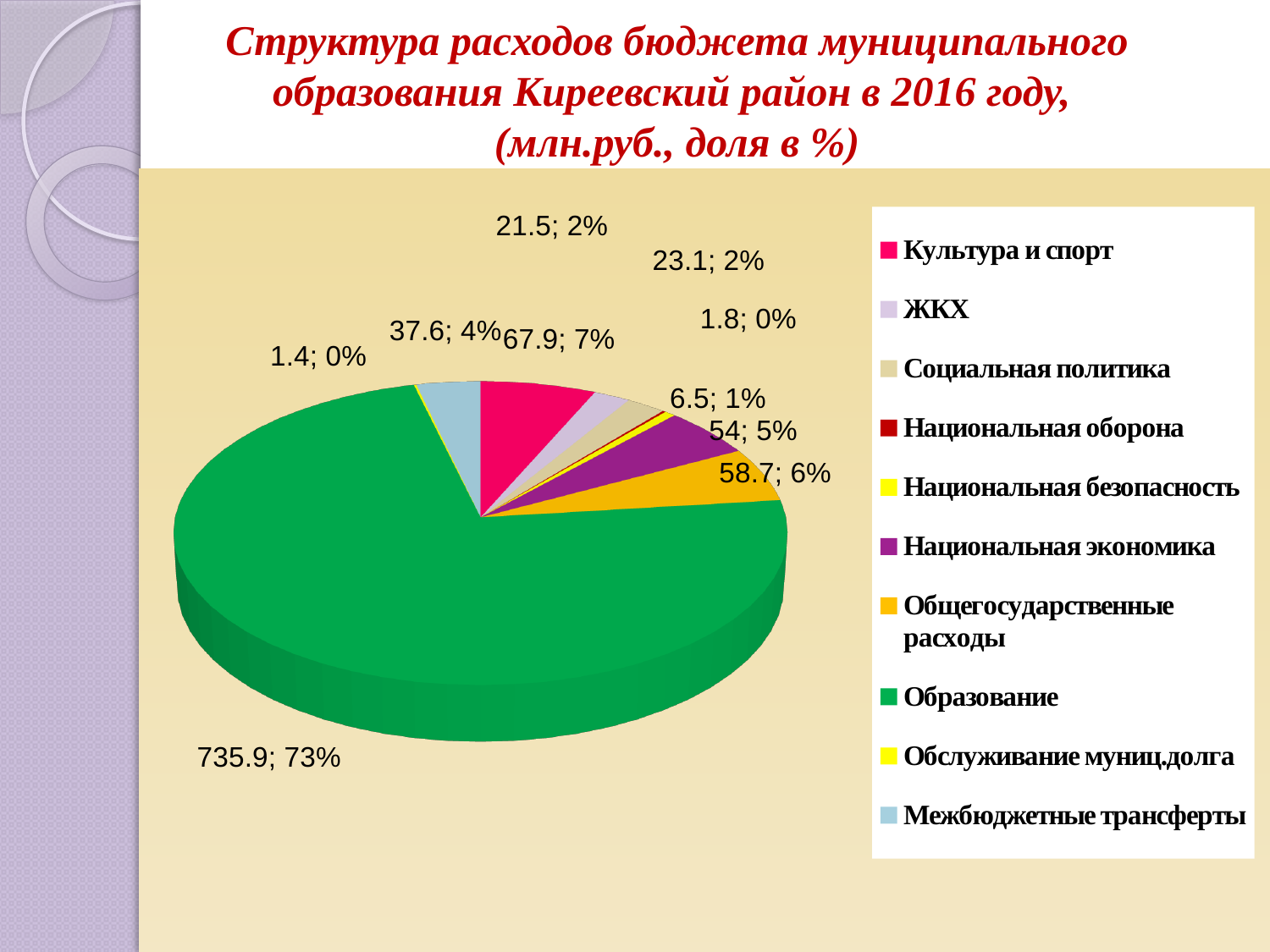

# Структура расходов бюджета муниципального образования Киреевский район в 2016 году, (млн.руб., доля в %)

[unsupported chart]

6